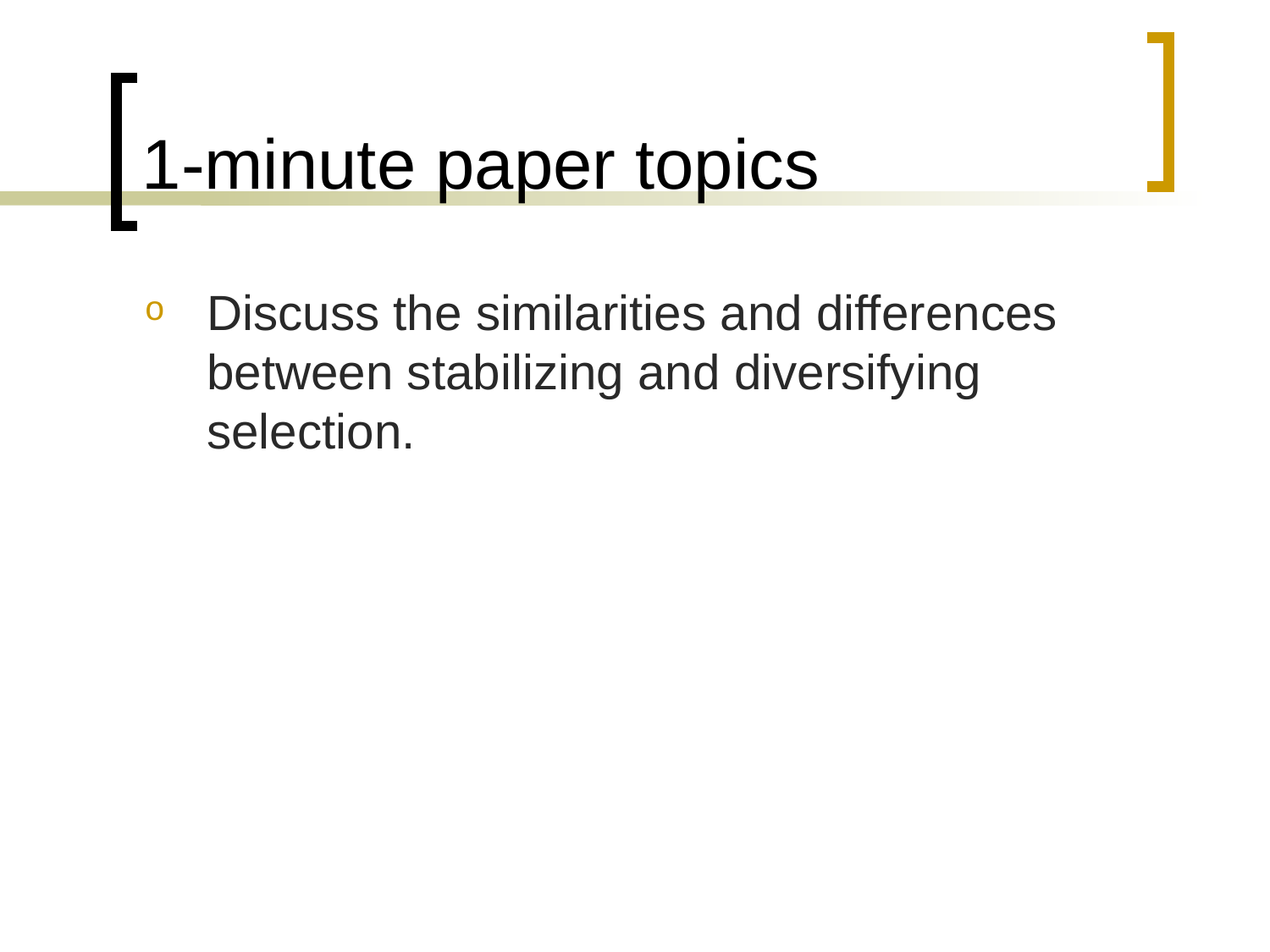

# 1-minute paper topics
Discuss the similarities and differences between stabilizing and diversifying selection.